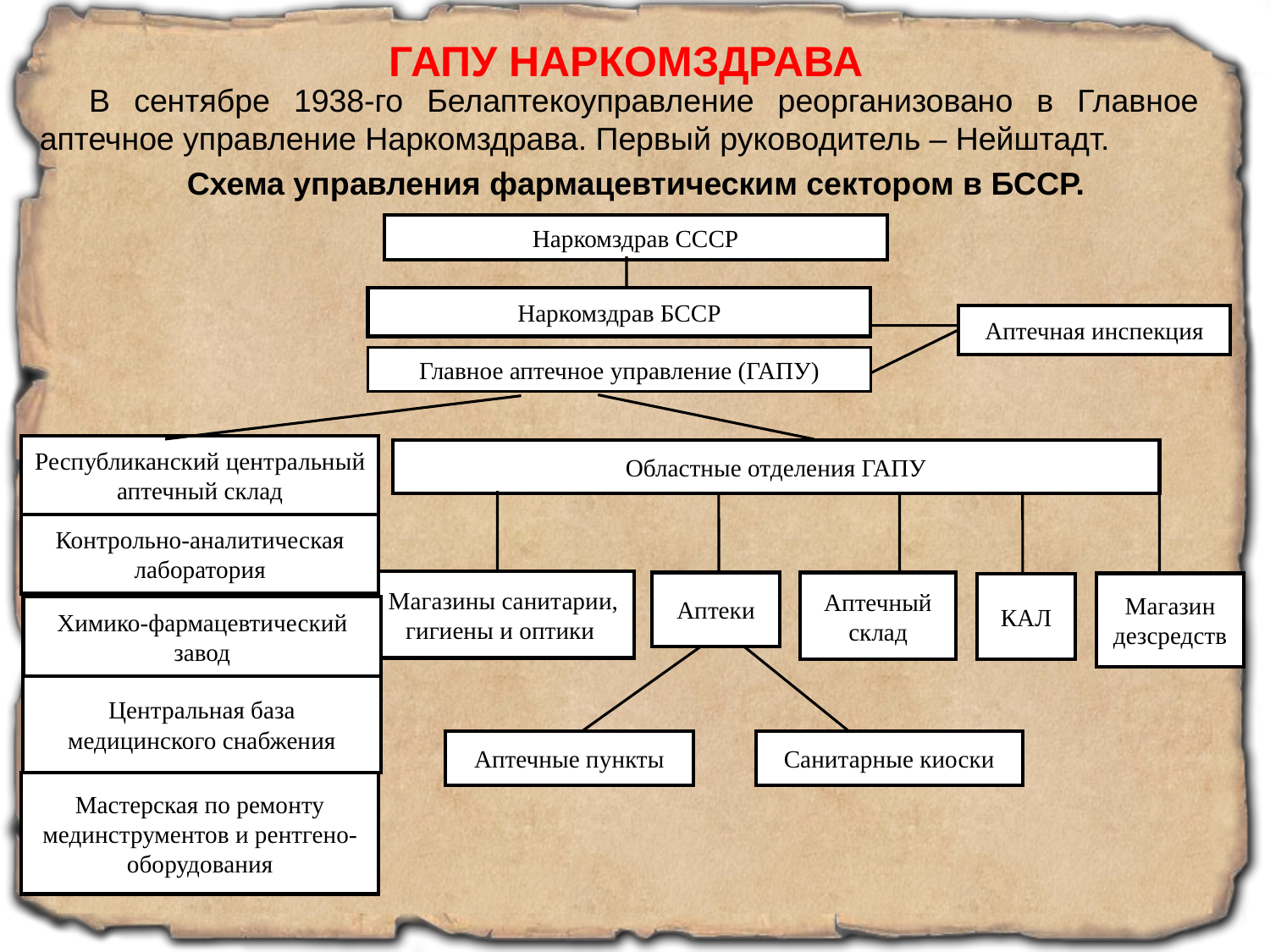

ГАПУ НАРКОМЗДРАВА

В сентябре 1938-го Белаптекоуправление реорганизовано в Главное аптечное управление Наркомздрава. Первый руководитель – Нейштадт.
Схема управления фармацевтическим сектором в БССР.
Наркомздрав СССР

Наркомздрав БССР
Аптечная инспекция

Главное аптечное управление (ГАПУ)

Республиканский центральный аптечный склад
Областные отделения ГАПУ

Контрольно-аналитическая лаборатория
Магазины санитарии, гигиены и оптики
Аптеки
Аптечный склад
КАЛ
Магазин дезсредств
Химико-фармацевтический завод

Центральная база медицинского снабжения
Аптечные пункты
Санитарные киоски
Мастерская по ремонту мединструментов и рентгено- оборудования